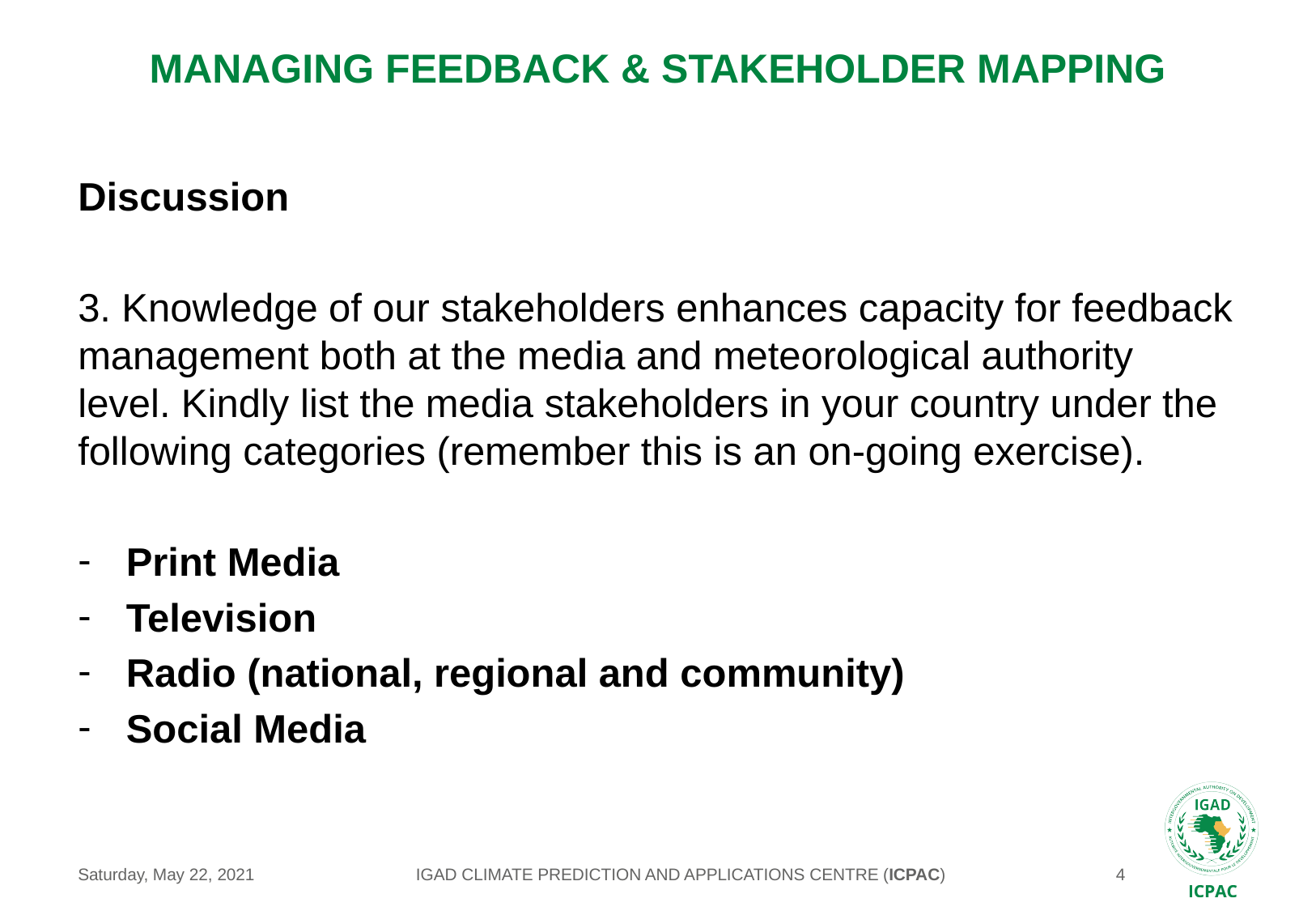

# MANAGING FEEDBACK & STAKEHOLDER MAPPING
Discussion

3. Knowledge of our stakeholders enhances capacity for feedback management both at the media and meteorological authority level. Kindly list the media stakeholders in your country under the following categories (remember this is an on-going exercise).

Print Media
Television
Radio (national, regional and community)
Social Media

IGAD CLIMATE PREDICTION AND APPLICATIONS CENTRE (ICPAC)
Saturday, May 22, 2021
4